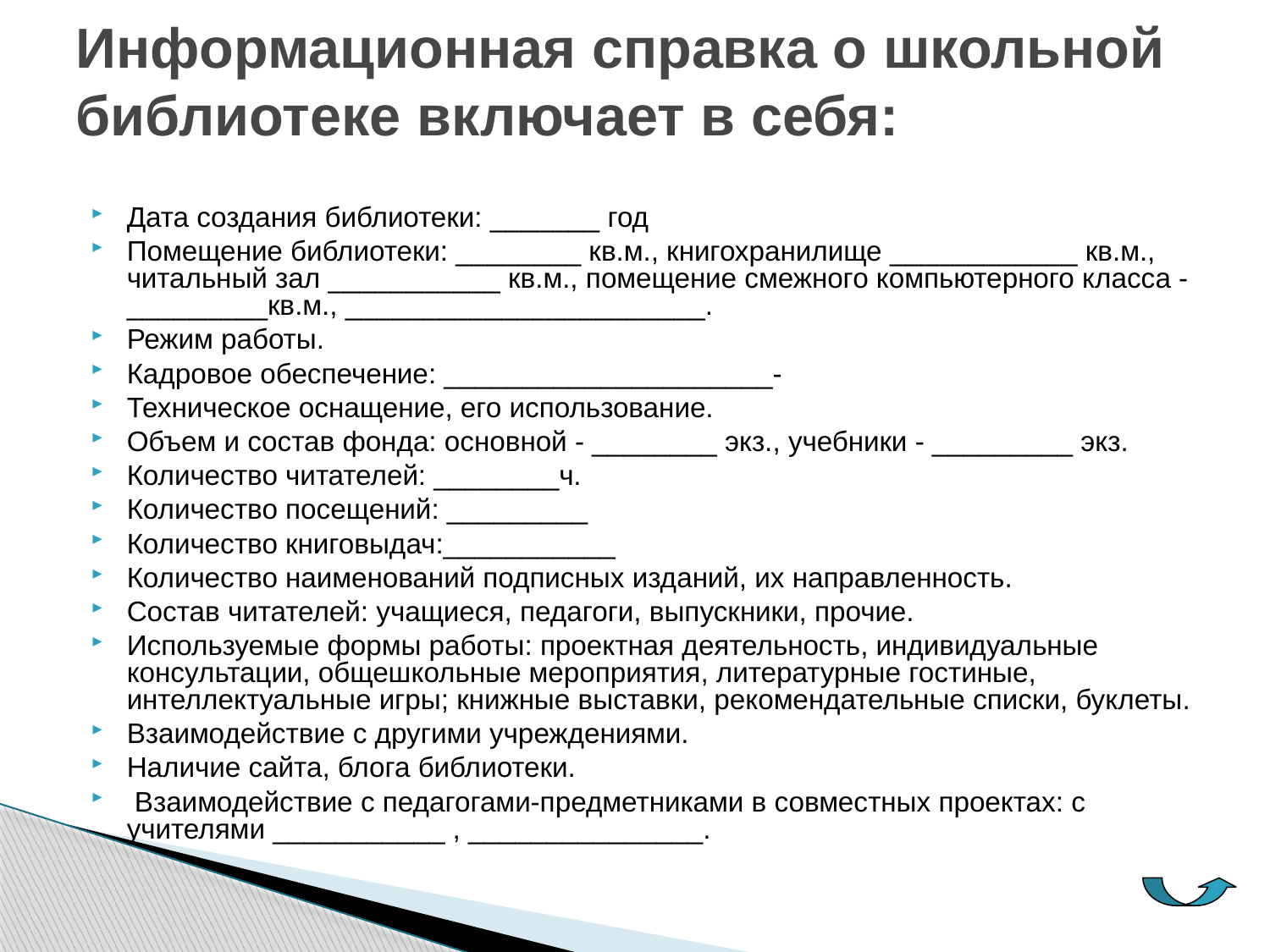

# Информационная справка о школьной библиотеке включает в себя:

Дата создания библиотеки: _______ год
Помещение библиотеки: ________ кв.м., книгохранилище ____________ кв.м., читальный зал ___________ кв.м., помещение смежного компьютерного класса - _________кв.м., _______________________.
Режим работы.
Кадровое обеспечение: _____________________-
Техническое оснащение, его использование.
Объем и состав фонда: основной - ________ экз., учебники - _________ экз.
Количество читателей: ________ч.
Количество посещений: _________
Количество книговыдач:___________
Количество наименований подписных изданий, их направленность.
Состав читателей: учащиеся, педагоги, выпускники, прочие.
Используемые формы работы: проектная деятельность, индивидуальные консультации, общешкольные мероприятия, литературные гостиные, интеллектуальные игры; книжные выставки, рекомендательные списки, буклеты.
Взаимодействие с другими учреждениями.
Наличие сайта, блога библиотеки.
 Взаимодействие с педагогами-предметниками в совместных проектах: с учителями ___________ , _______________.